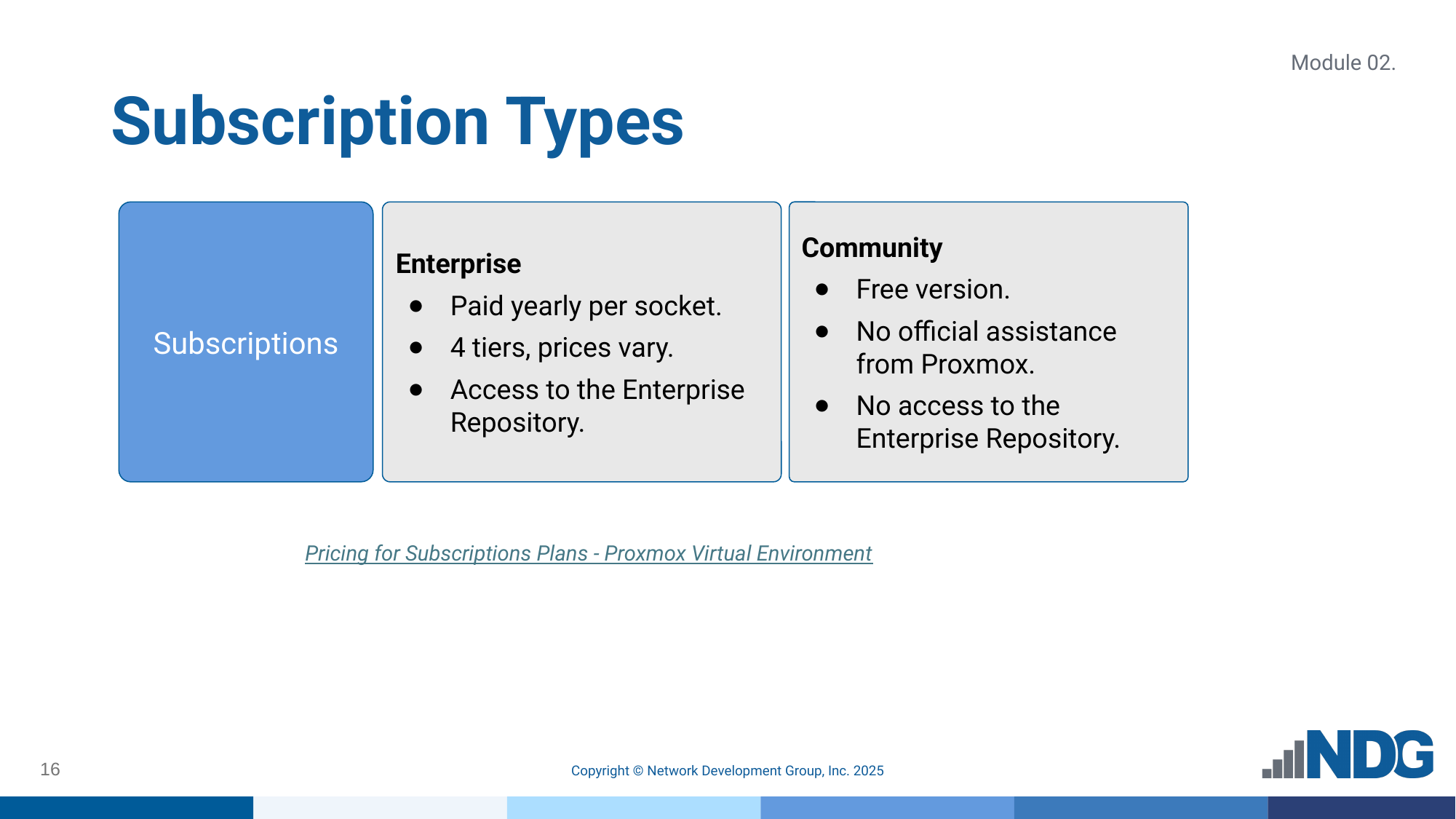

# Subscription Types
Module 02.
Enterprise
Paid yearly per socket.
4 tiers, prices vary.
Access to the Enterprise Repository.
Subscriptions
Community
Free version.
No official assistance from Proxmox.
No access to the  Enterprise Repository.
Pricing for Subscriptions Plans - Proxmox Virtual Environment